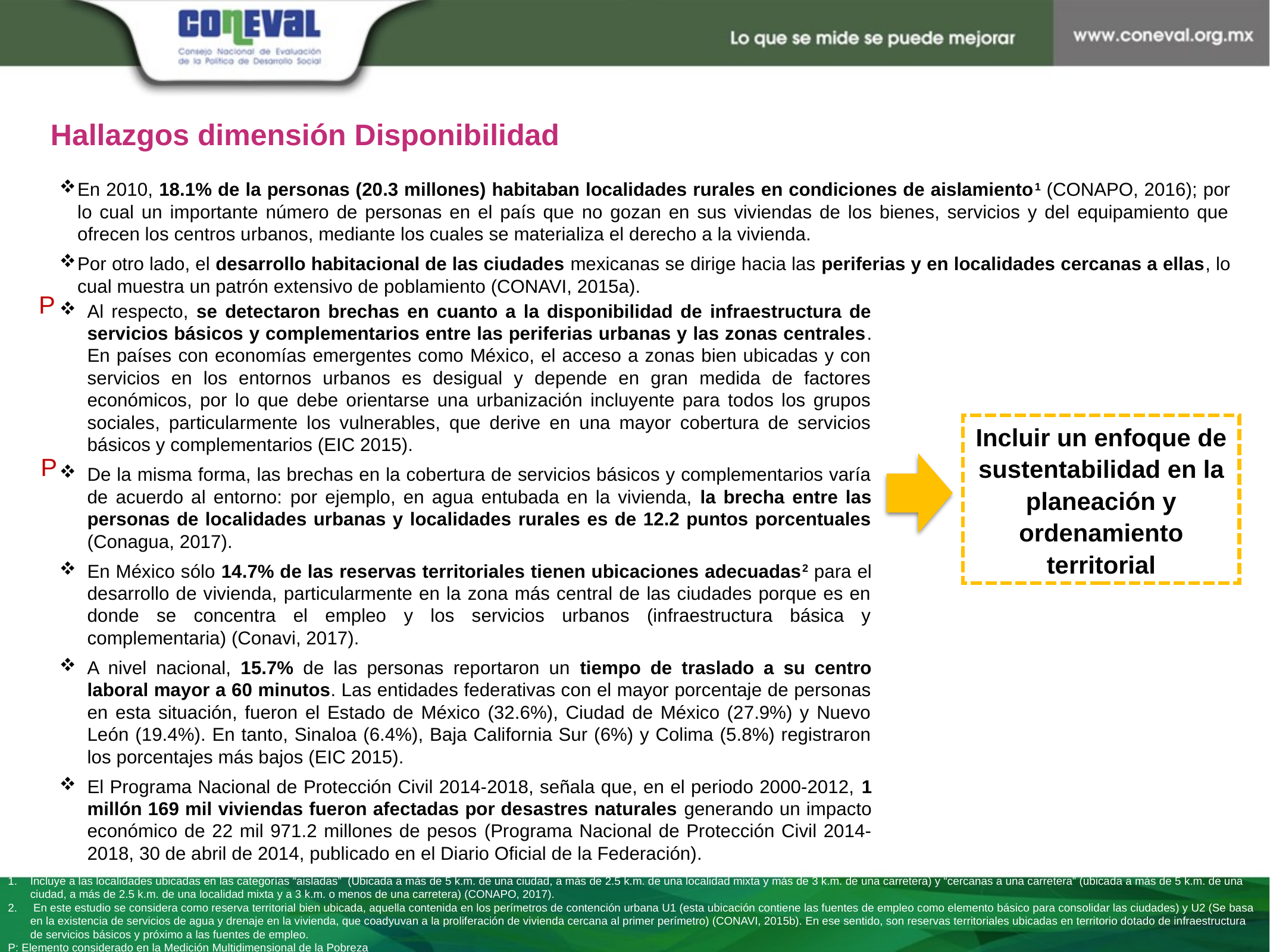

Hallazgos dimensión Disponibilidad
En 2010, 18.1% de la personas (20.3 millones) habitaban localidades rurales en condiciones de aislamiento1 (CONAPO, 2016); por lo cual un importante número de personas en el país que no gozan en sus viviendas de los bienes, servicios y del equipamiento que ofrecen los centros urbanos, mediante los cuales se materializa el derecho a la vivienda.
Por otro lado, el desarrollo habitacional de las ciudades mexicanas se dirige hacia las periferias y en localidades cercanas a ellas, lo cual muestra un patrón extensivo de poblamiento (CONAVI, 2015a).
P
Al respecto, se detectaron brechas en cuanto a la disponibilidad de infraestructura de servicios básicos y complementarios entre las periferias urbanas y las zonas centrales. En países con economías emergentes como México, el acceso a zonas bien ubicadas y con servicios en los entornos urbanos es desigual y depende en gran medida de factores económicos, por lo que debe orientarse una urbanización incluyente para todos los grupos sociales, particularmente los vulnerables, que derive en una mayor cobertura de servicios básicos y complementarios (EIC 2015).
De la misma forma, las brechas en la cobertura de servicios básicos y complementarios varía de acuerdo al entorno: por ejemplo, en agua entubada en la vivienda, la brecha entre las personas de localidades urbanas y localidades rurales es de 12.2 puntos porcentuales (Conagua, 2017).
En México sólo 14.7% de las reservas territoriales tienen ubicaciones adecuadas2 para el desarrollo de vivienda, particularmente en la zona más central de las ciudades porque es en donde se concentra el empleo y los servicios urbanos (infraestructura básica y complementaria) (Conavi, 2017).
A nivel nacional, 15.7% de las personas reportaron un tiempo de traslado a su centro laboral mayor a 60 minutos. Las entidades federativas con el mayor porcentaje de personas en esta situación, fueron el Estado de México (32.6%), Ciudad de México (27.9%) y Nuevo León (19.4%). En tanto, Sinaloa (6.4%), Baja California Sur (6%) y Colima (5.8%) registraron los porcentajes más bajos (EIC 2015).
El Programa Nacional de Protección Civil 2014-2018, señala que, en el periodo 2000-2012, 1 millón 169 mil viviendas fueron afectadas por desastres naturales generando un impacto económico de 22 mil 971.2 millones de pesos (Programa Nacional de Protección Civil 2014-2018, 30 de abril de 2014, publicado en el Diario Oficial de la Federación).
Incluir un enfoque de sustentabilidad en la planeación y ordenamiento territorial
P

Incluye a las localidades ubicadas en las categorías “aisladas”  (Ubicada a más de 5 k.m. de una ciudad, a más de 2.5 k.m. de una localidad mixta y más de 3 k.m. de una carretera) y “cercanas a una carretera” (ubicada a más de 5 k.m. de una ciudad, a más de 2.5 k.m. de una localidad mixta y a 3 k.m. o menos de una carretera) (CONAPO, 2017).
 En este estudio se considera como reserva territorial bien ubicada, aquella contenida en los perímetros de contención urbana U1 (esta ubicación contiene las fuentes de empleo como elemento básico para consolidar las ciudades) y U2 (Se basa en la existencia de servicios de agua y drenaje en la vivienda, que coadyuvan a la proliferación de vivienda cercana al primer perímetro) (CONAVI, 2015b). En ese sentido, son reservas territoriales ubicadas en territorio dotado de infraestructura de servicios básicos y próximo a las fuentes de empleo.
P: Elemento considerado en la Medición Multidimensional de la Pobreza